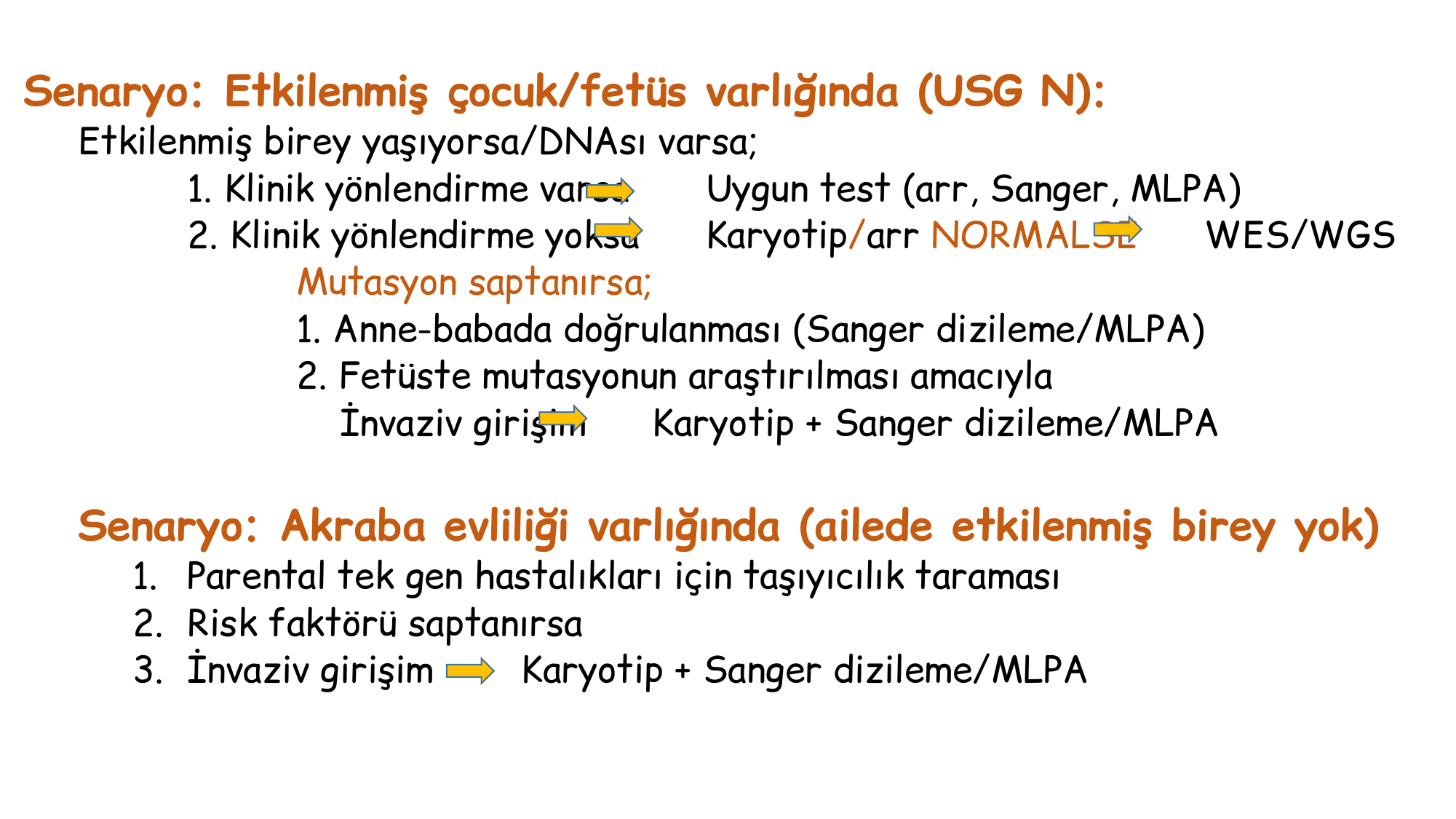

Senaryo: Etkilenmiş çocuk/fetüs varlığında (USG N):
Etkilenmiş birey yaşıyorsa/DNAsı varsa;
	1. Klinik yönlendirme varsa       Uygun test (arr, Sanger, MLPA)
	2. Klinik yönlendirme yoksa      Karyotip/arr NORMALSE      WES/WGS
		Mutasyon saptanırsa;
		1. Anne-babada doğrulanması (Sanger dizileme/MLPA)
		2. Fetüste mutasyonun araştırılması amacıyla
		    İnvaziv girişim      Karyotip + Sanger dizileme/MLPA

Senaryo: Akraba evliliği varlığında (ailede etkilenmiş birey yok)
Parental tek gen hastalıkları için taşıyıcılık taraması
Risk faktörü saptanırsa
İnvaziv girişim        Karyotip + Sanger dizileme/MLPA